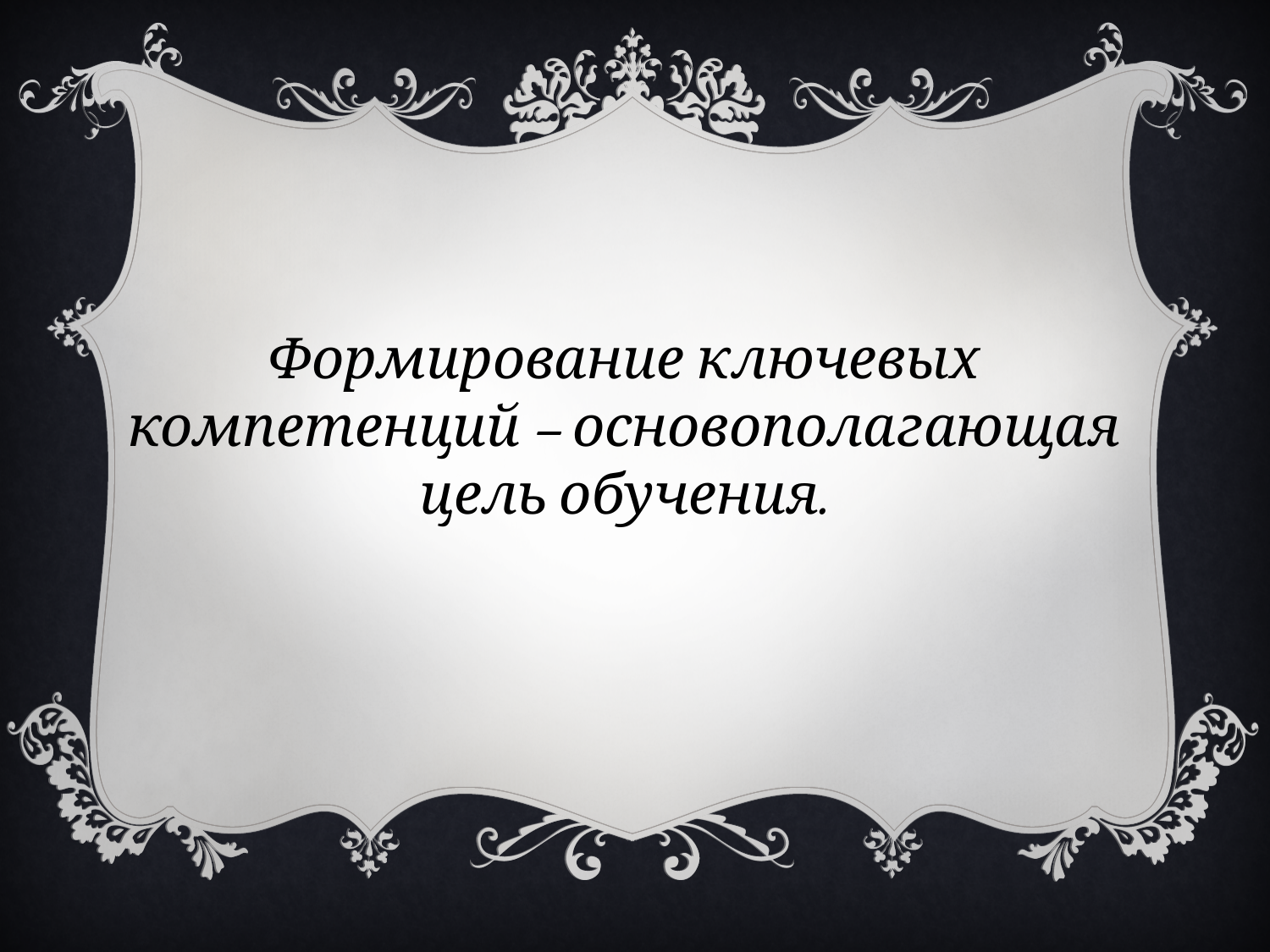

Формирование ключевых компетенций – основополагающая цель обучения.